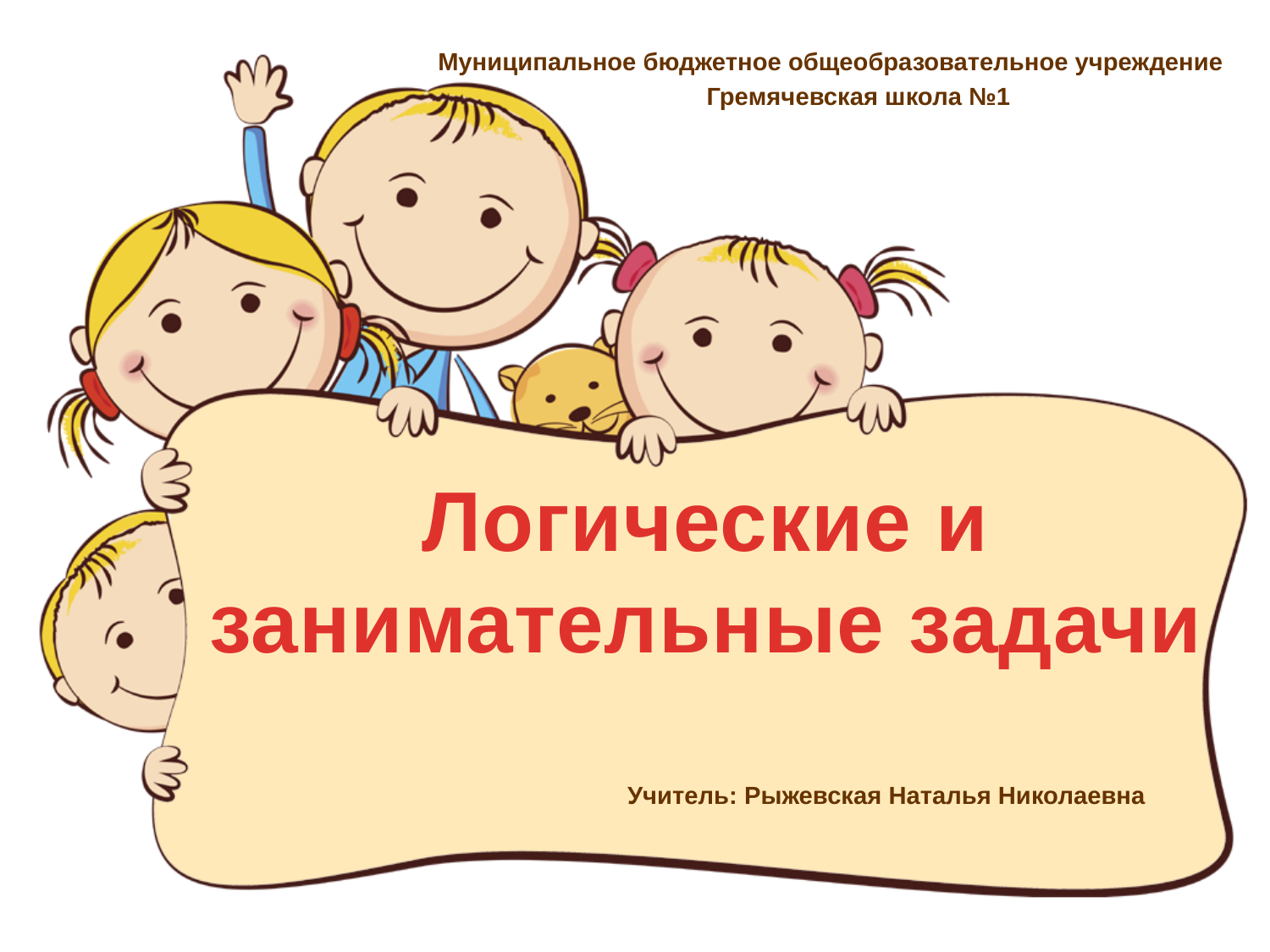

Муниципальное бюджетное общеобразовательное учреждение
                                       Гремячевская школа №1
# Логические и занимательные задачи
Учитель: Рыжевская Наталья Николаевна